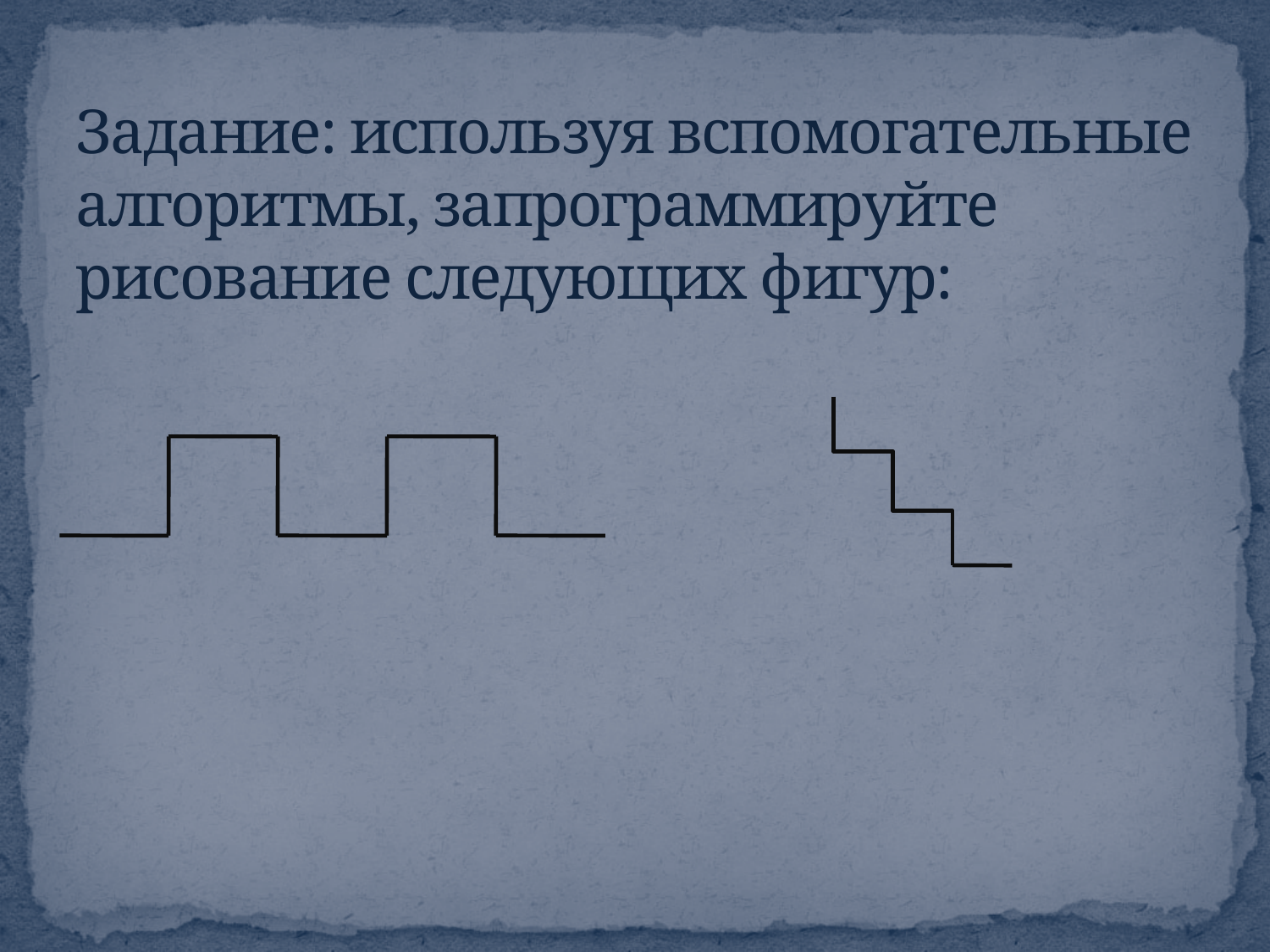

# Задание: используя вспомогательные алгоритмы, запрограммируйте рисование следующих фигур: